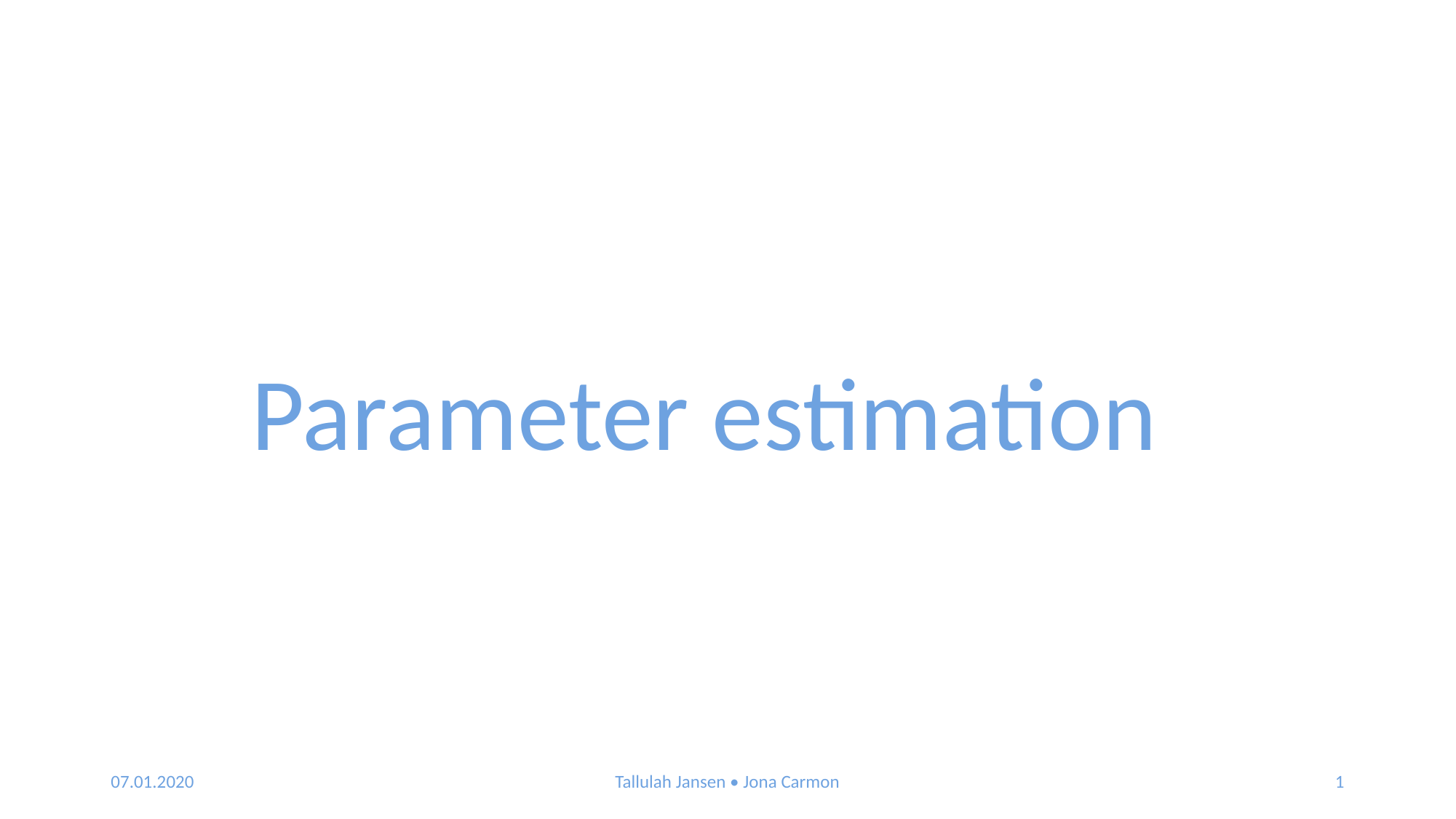

Parameter estimation
07.01.2020
Tallulah Jansen • Jona Carmon
1